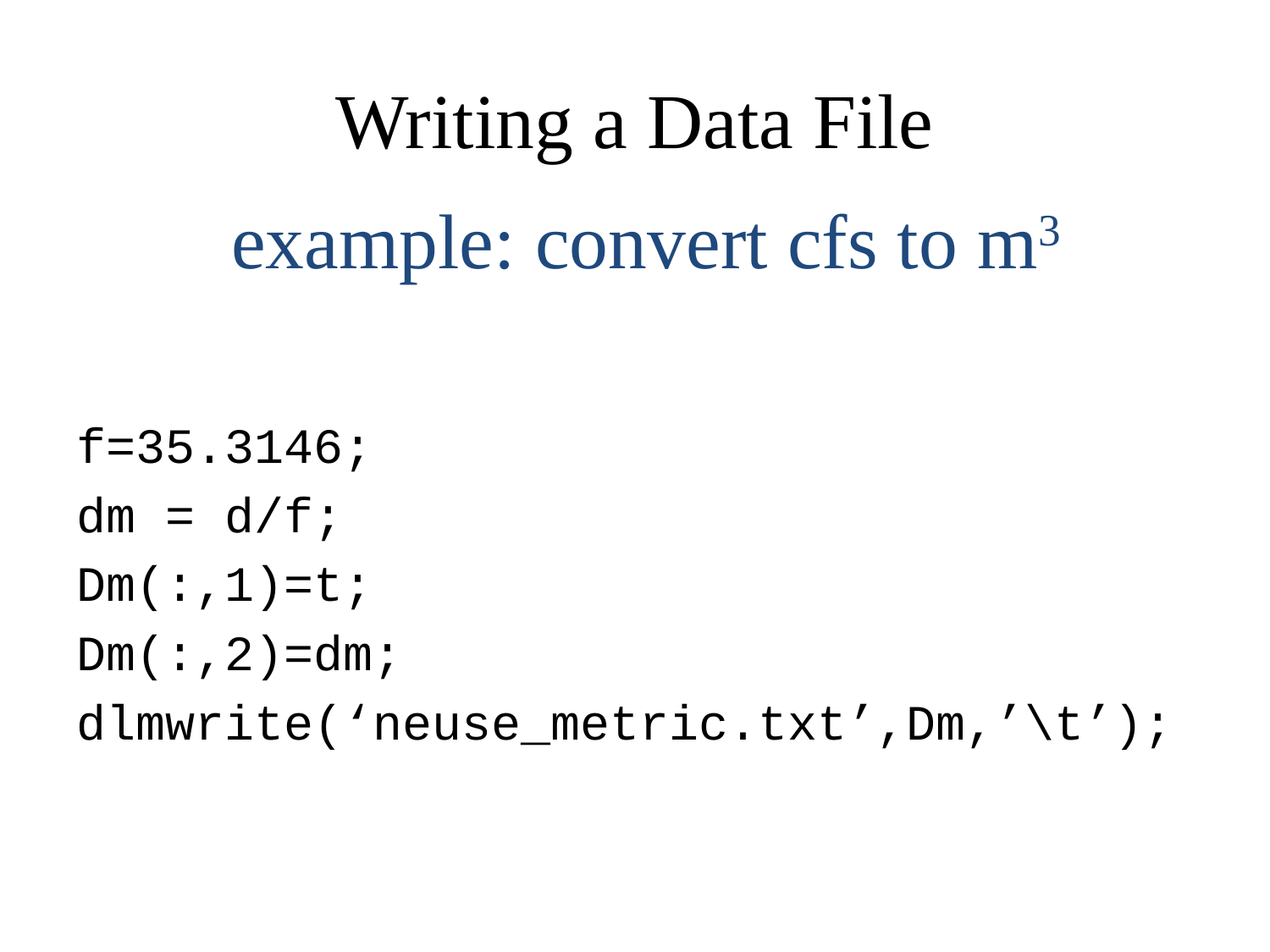

# Writing a Data File
example: convert cfs to m3

f=35.3146;
dm = d/f;
Dm(:,1)=t;
Dm(:,2)=dm;
dlmwrite(‘neuse_metric.txt’,Dm,’\t’);